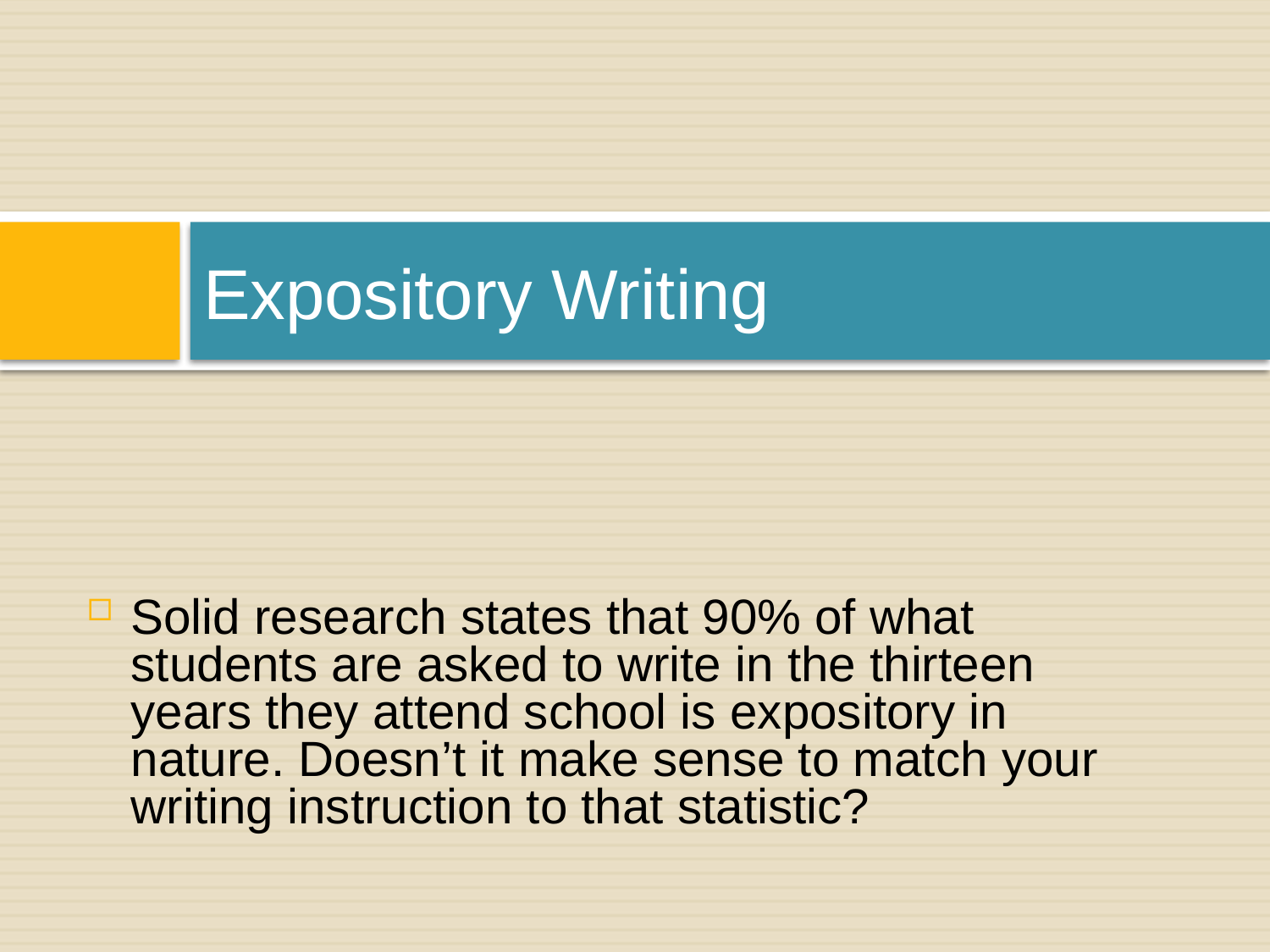

# Expository Writing

Solid research states that 90% of what students are asked to write in the thirteen years they attend school is expository in nature. Doesn’t it make sense to match your writing instruction to that statistic?